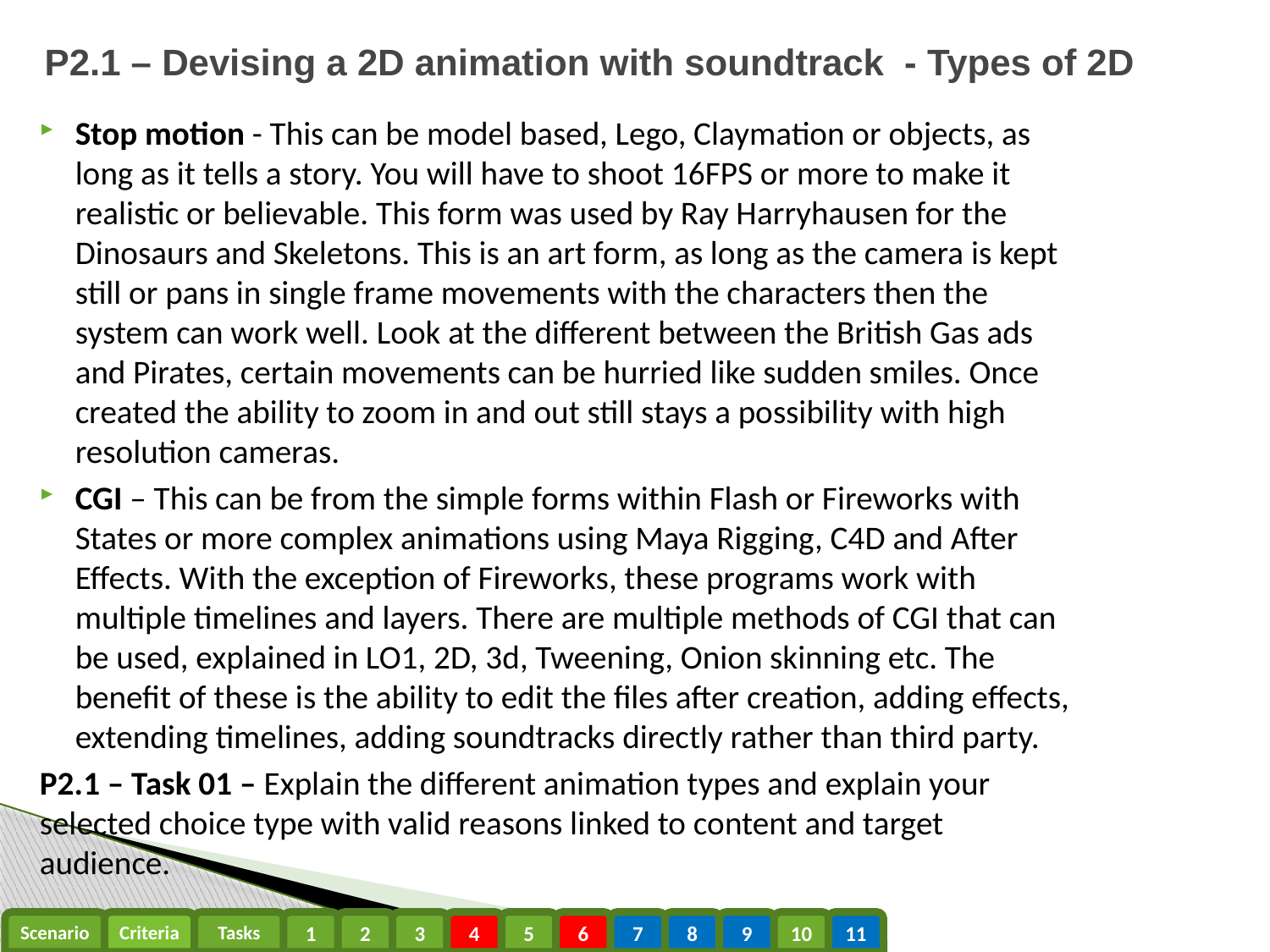

# P2.1 – Devising a 2D animation with soundtrack  - Types of 2D
Stop motion - This can be model based, Lego, Claymation or objects, as long as it tells a story. You will have to shoot 16FPS or more to make it realistic or believable. This form was used by Ray Harryhausen for the Dinosaurs and Skeletons. This is an art form, as long as the camera is kept still or pans in single frame movements with the characters then the system can work well. Look at the different between the British Gas ads and Pirates, certain movements can be hurried like sudden smiles. Once created the ability to zoom in and out still stays a possibility with high resolution cameras.
CGI – This can be from the simple forms within Flash or Fireworks with States or more complex animations using Maya Rigging, C4D and After Effects. With the exception of Fireworks, these programs work with multiple timelines and layers. There are multiple methods of CGI that can be used, explained in LO1, 2D, 3d, Tweening, Onion skinning etc. The benefit of these is the ability to edit the files after creation, adding effects, extending timelines, adding soundtracks directly rather than third party.
P2.1 – Task 01 – Explain the different animation types and explain your selected choice type with valid reasons linked to content and target audience.